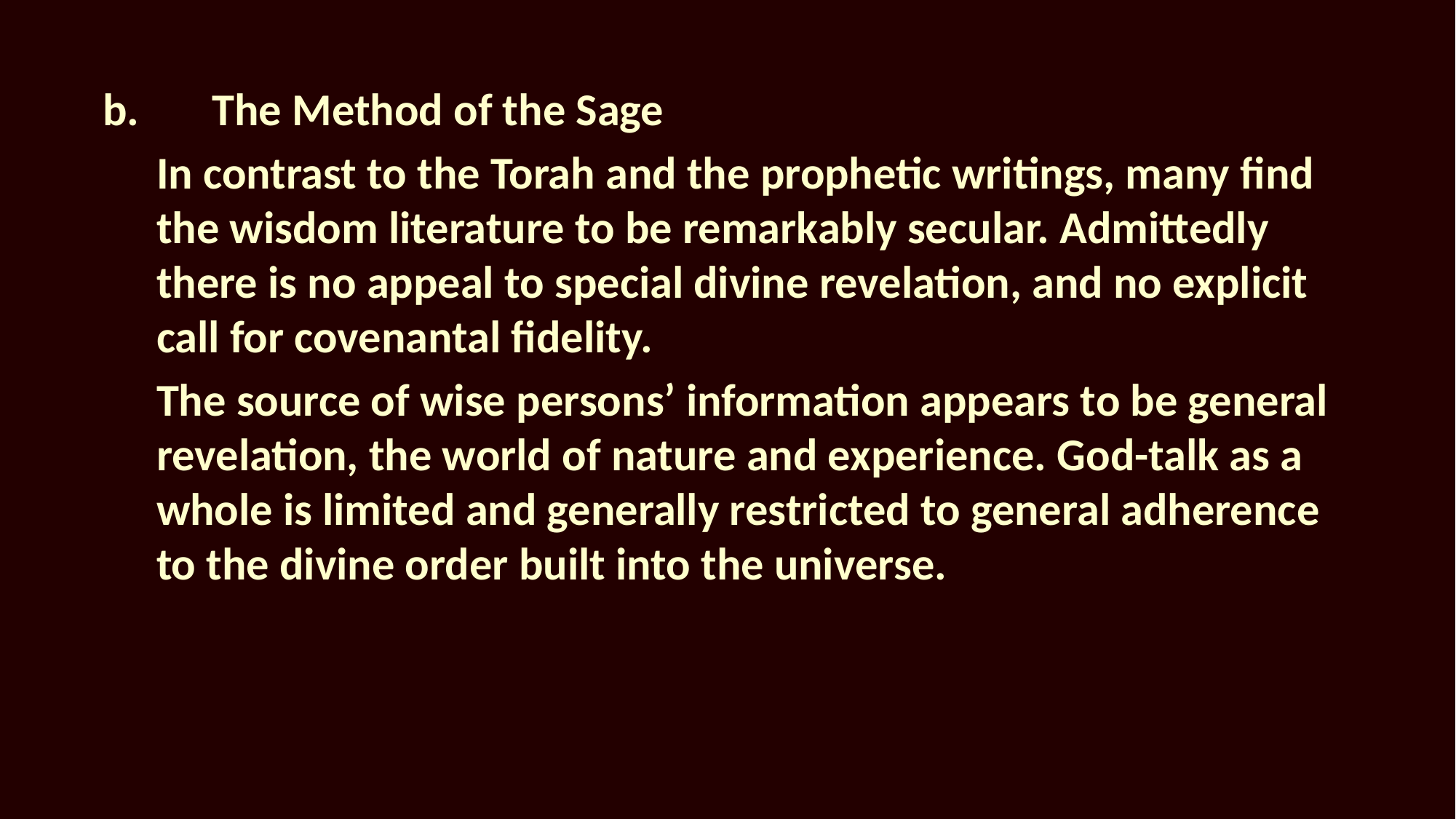

b.	The Method of the Sage
In contrast to the Torah and the prophetic writings, many find the wisdom literature to be remarkably secular. Admittedly there is no appeal to special divine revelation, and no explicit call for covenantal fidelity.
The source of wise persons’ information appears to be general revelation, the world of nature and experience. God-talk as a whole is limited and generally restricted to general adherence to the divine order built into the universe.